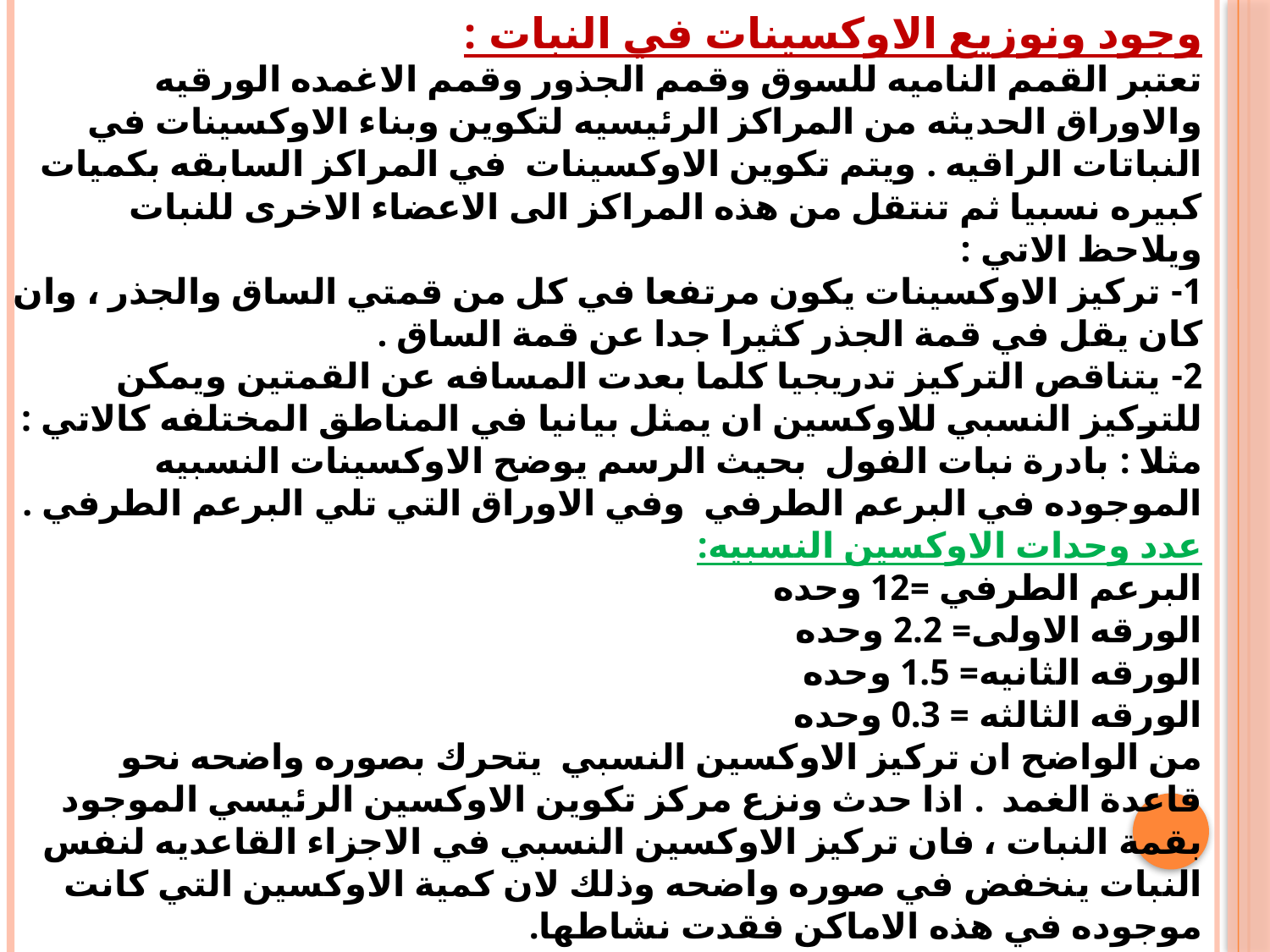

وجود ونوزيع الاوكسينات في النبات :
تعتبر القمم الناميه للسوق وقمم الجذور وقمم الاغمده الورقيه  والاوراق الحديثه من المراكز الرئيسيه لتكوين وبناء الاوكسينات في النباتات الراقيه . ويتم تكوين الاوكسينات  في المراكز السابقه بكميات  كبيره نسبيا ثم تنتقل من هذه المراكز الى الاعضاء الاخرى للنبات ويلاحظ الاتي :
1- تركيز الاوكسينات يكون مرتفعا في كل من قمتي الساق والجذر ، وان كان يقل في قمة الجذر كثيرا جدا عن قمة الساق .
2- يتناقص التركيز تدريجيا كلما بعدت المسافه عن القمتين ويمكن للتركيز النسبي للاوكسين ان يمثل بيانيا في المناطق المختلفه كالاتي :
مثلا : بادرة نبات الفول  بحيث الرسم يوضح الاوكسينات النسبيه الموجوده في البرعم الطرفي  وفي الاوراق التي تلي البرعم الطرفي .
عدد وحدات الاوكسين النسبيه:
البرعم الطرفي =12 وحده
الورقه الاولى= 2.2 وحده
الورقه الثانيه= 1.5 وحده
الورقه الثالثه = 0.3 وحده
من الواضح ان تركيز الاوكسين النسبي  يتحرك بصوره واضحه نحو قاعدة الغمد  . اذا حدث ونزع مركز تكوين الاوكسين الرئيسي الموجود بقمة النبات ، فان تركيز الاوكسين النسبي في الاجزاء القاعديه لنفس النبات ينخفض في صوره واضحه وذلك لان كمية الاوكسين التي كانت موجوده في هذه الاماكن فقدت نشاطها.